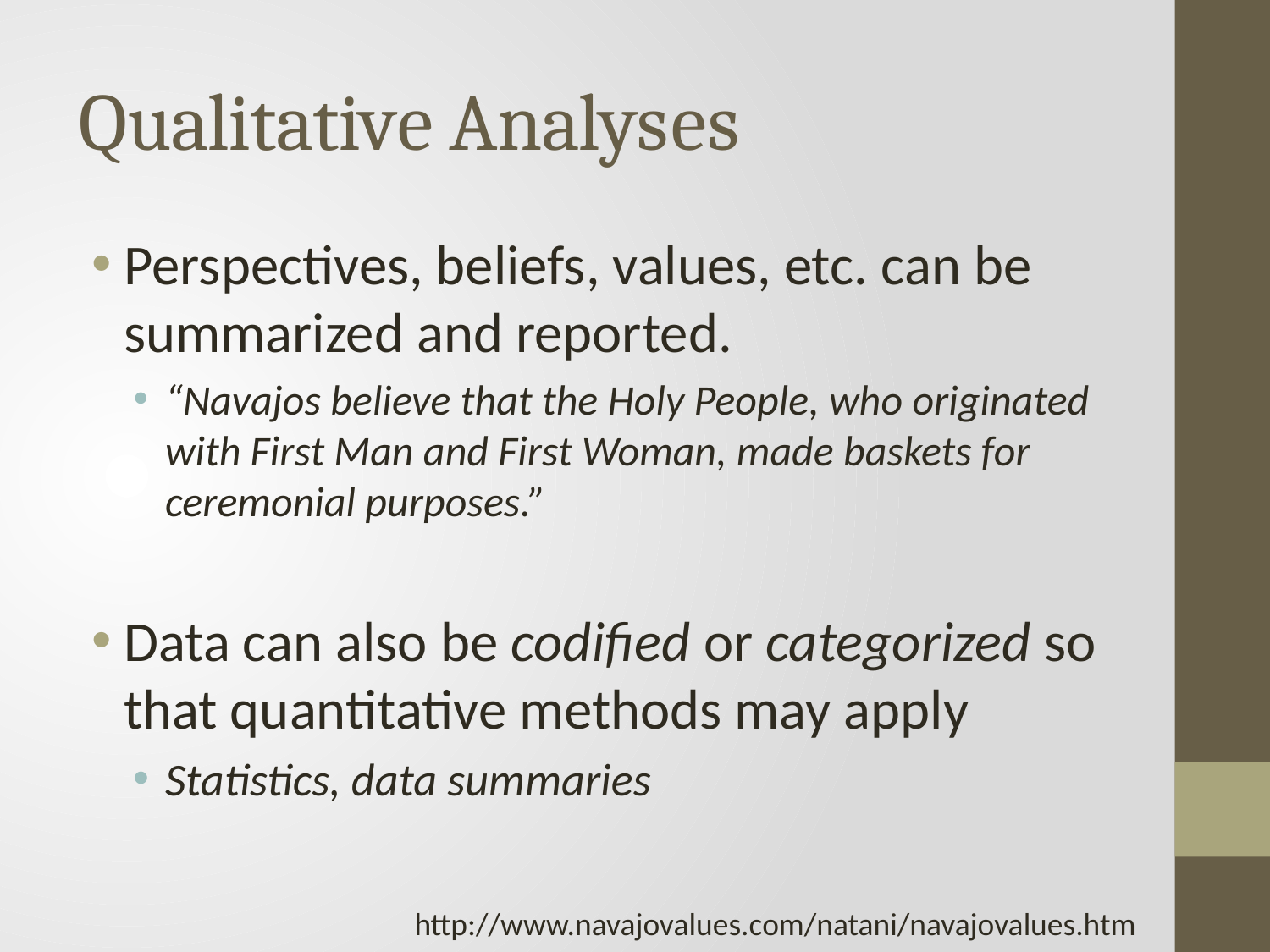

# Qualitative Analyses
Perspectives, beliefs, values, etc. can be summarized and reported.
“Navajos believe that the Holy People, who originated with First Man and First Woman, made baskets for ceremonial purposes.”

Data can also be codified or categorized so that quantitative methods may apply
Statistics, data summaries

http://www.navajovalues.com/natani/navajovalues.htm